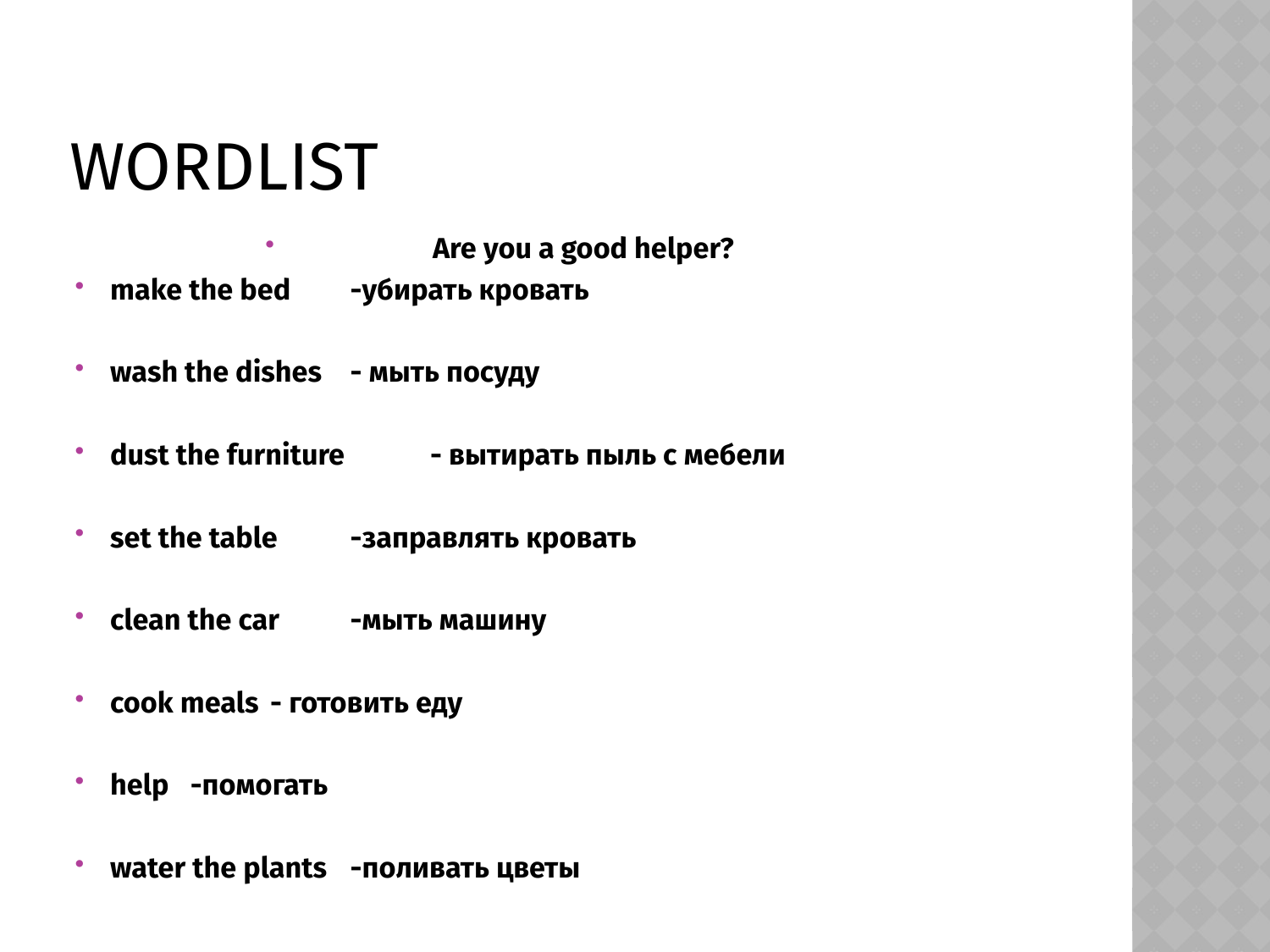

# wordlist
Are you a good helper?
make the bed 		-убирать кровать

wash the dishes 	- мыть посуду

dust the furniture 	- вытирать пыль с мебели

set the table 		-заправлять кровать

clean the car 		-мыть машину

cook meals		- готовить еду

help			-помогать

water the plants 	-поливать цветы